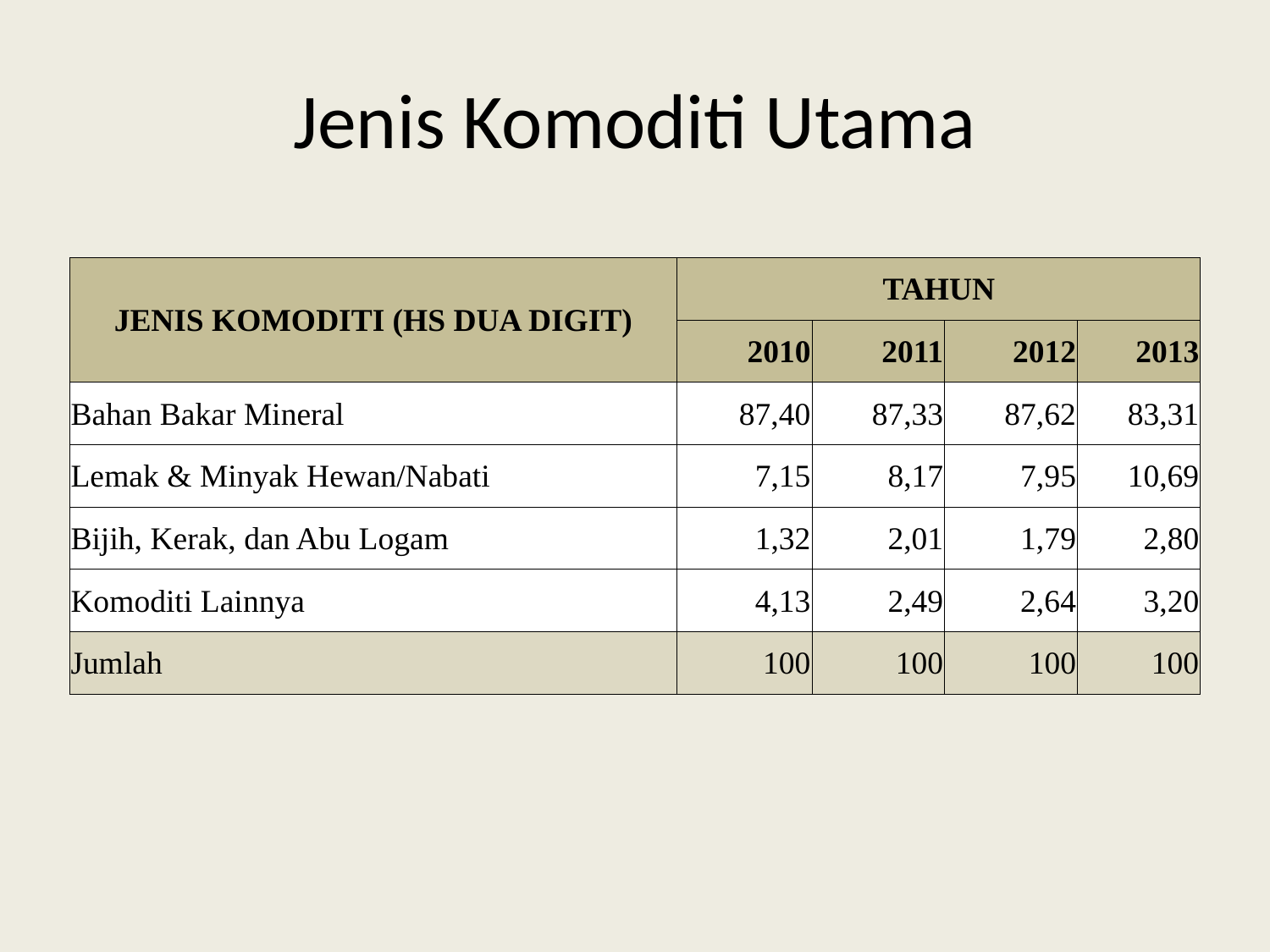

# Jenis Komoditi Utama
| JENIS KOMODITI (HS DUA DIGIT) | TAHUN |  |  |  |
| --- | --- | --- | --- | --- |
|  | 2010 | 2011 | 2012 | 2013 |
| Bahan Bakar Mineral | 87,40 | 87,33 | 87,62 | 83,31 |
| Lemak & Minyak Hewan/Nabati | 7,15 | 8,17 | 7,95 | 10,69 |
| Bijih, Kerak, dan Abu Logam | 1,32 | 2,01 | 1,79 | 2,80 |
| Komoditi Lainnya | 4,13 | 2,49 | 2,64 | 3,20 |
| Jumlah | 100 | 100 | 100 | 100 |